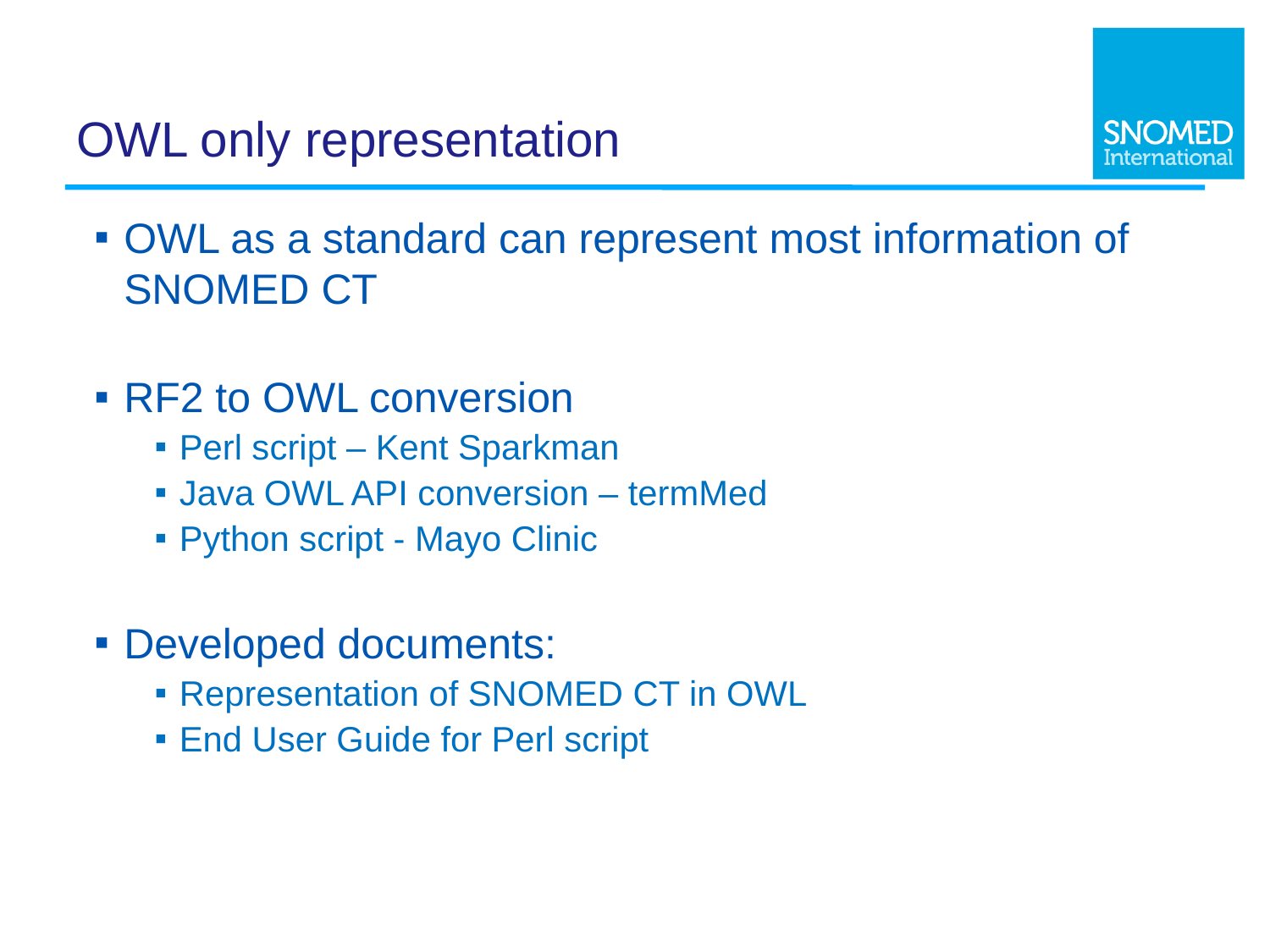

# OWL only representation
OWL as a standard can represent most information of SNOMED CT

RF2 to OWL conversion
Perl script – Kent Sparkman
Java OWL API conversion – termMed
Python script - Mayo Clinic

Developed documents:
Representation of SNOMED CT in OWL
End User Guide for Perl script